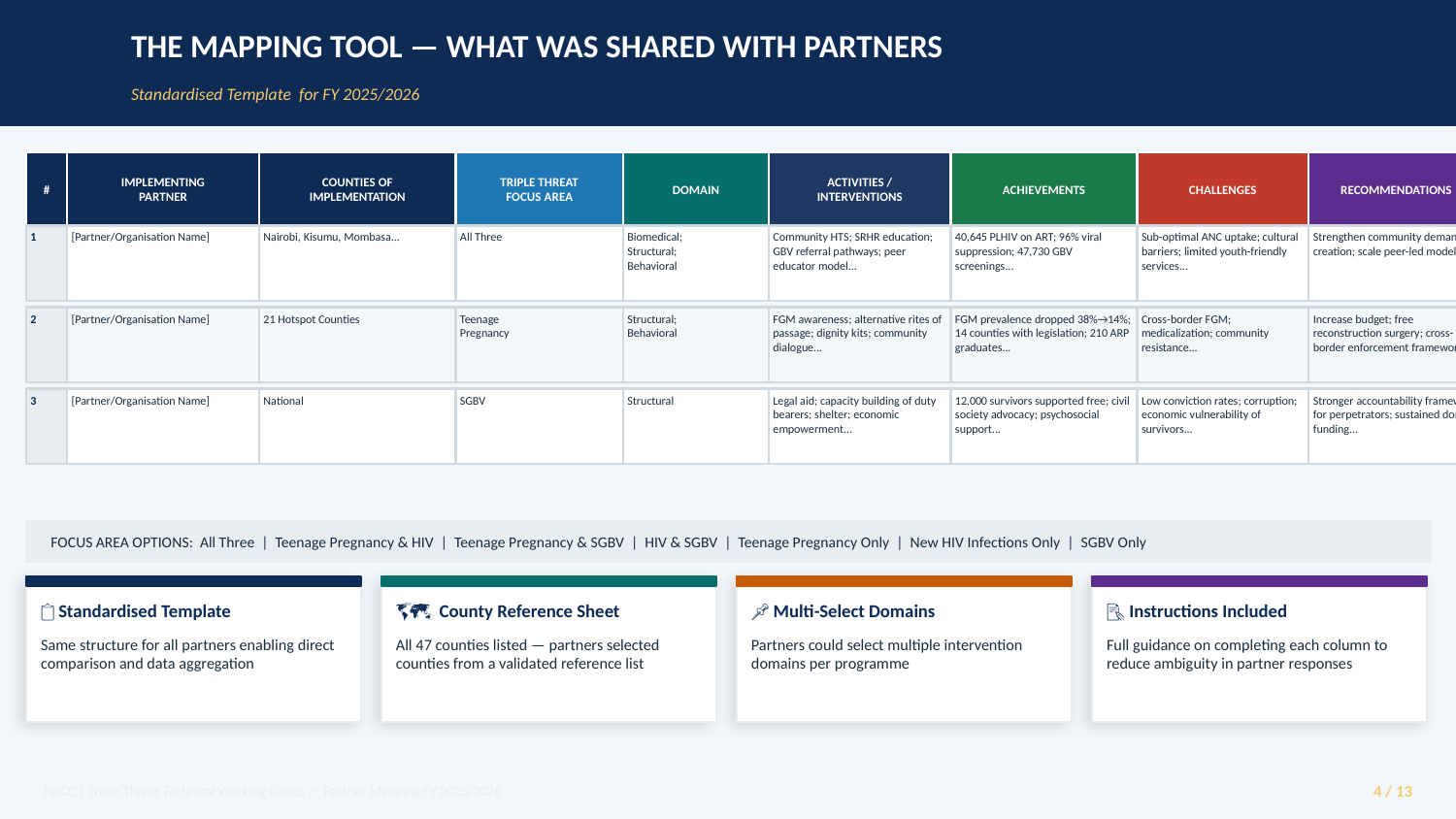

THE MAPPING TOOL — WHAT WAS SHARED WITH PARTNERS
Standardised Template  for FY 2025/2026

#

IMPLEMENTING
PARTNER

COUNTIES OF
IMPLEMENTATION

TRIPLE THREAT
FOCUS AREA

DOMAIN

ACTIVITIES /
INTERVENTIONS

ACHIEVEMENTS

CHALLENGES

RECOMMENDATIONS

1
[Partner/Organisation Name]
Nairobi, Kisumu, Mombasa...
All Three
Biomedical;
Structural;
Behavioral
Community HTS; SRHR education; GBV referral pathways; peer educator model...
40,645 PLHIV on ART; 96% viral suppression; 47,730 GBV screenings...
Sub-optimal ANC uptake; cultural barriers; limited youth-friendly services...
Strengthen community demand creation; scale peer-led models...

2
[Partner/Organisation Name]
21 Hotspot Counties
Teenage
Pregnancy
Structural;
Behavioral
FGM awareness; alternative rites of passage; dignity kits; community dialogue...
FGM prevalence dropped 38%→14%; 14 counties with legislation; 210 ARP graduates...
Cross-border FGM; medicalization; community resistance...
Increase budget; free reconstruction surgery; cross-border enforcement framework...

3
[Partner/Organisation Name]
National
SGBV
Structural
Legal aid; capacity building of duty bearers; shelter; economic empowerment...
12,000 survivors supported free; civil society advocacy; psychosocial support...
Low conviction rates; corruption; economic vulnerability of survivors...
Stronger accountability framework for perpetrators; sustained donor funding...

FOCUS AREA OPTIONS:  All Three  |  Teenage Pregnancy & HIV  |  Teenage Pregnancy & SGBV  |  HIV & SGBV  |  Teenage Pregnancy Only  |  New HIV Infections Only  |  SGBV Only

📋 Standardised Template
🗺 County Reference Sheet
📌 Multi-Select Domains
📝 Instructions Included
Same structure for all partners enabling direct comparison and data aggregation
All 47 counties listed — partners selected counties from a validated reference list
Partners could select multiple intervention domains per programme
Full guidance on completing each column to reduce ambiguity in partner responses
NACC | Triple Threat Technical Working Group — Partner Mapping FY 2025/2026
4 / 13